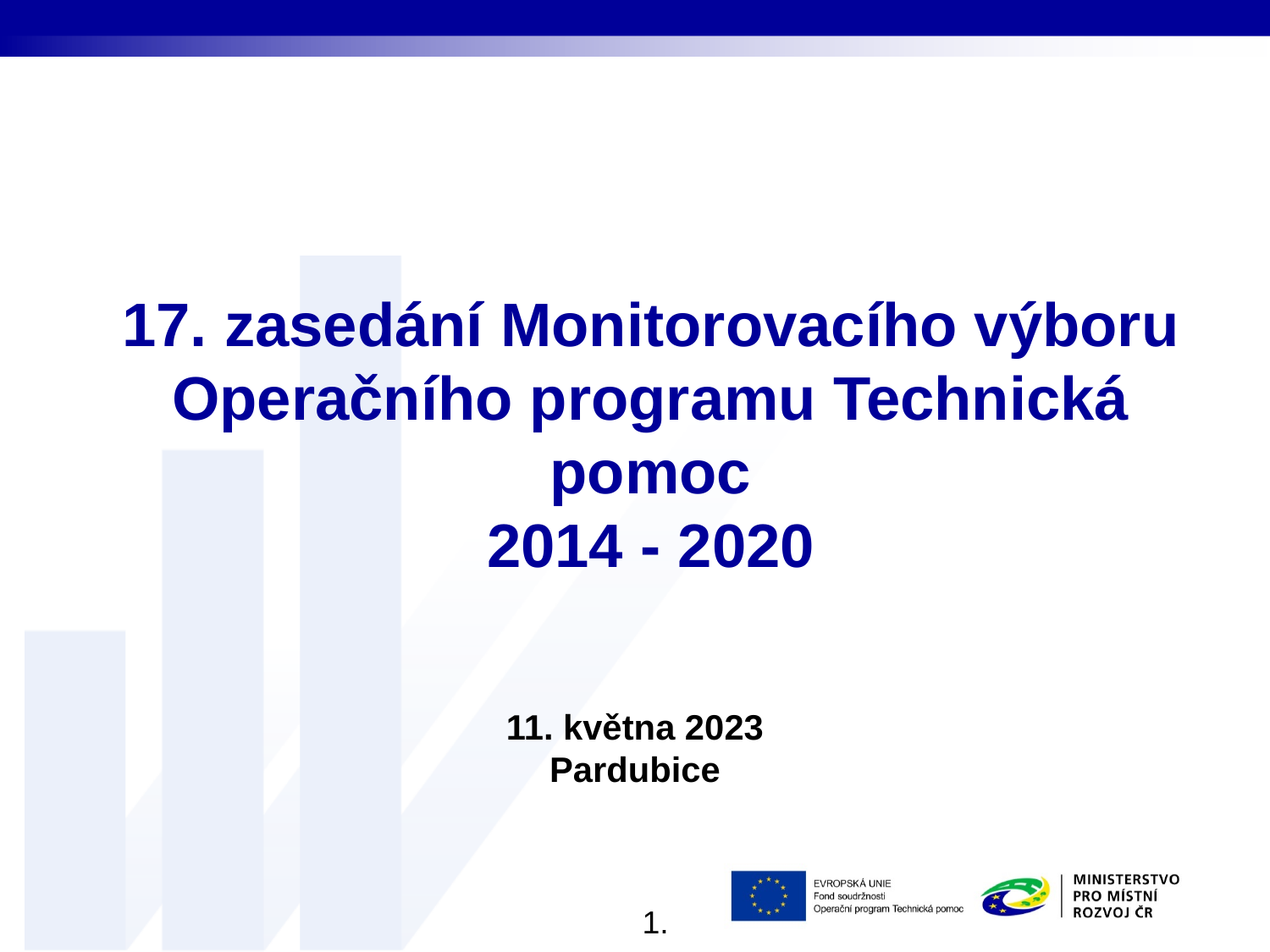

# 17. zasedání Monitorovacího výboru Operačního programu Technická pomoc 2014 - 2020
11. května 2023
Pardubice
1.